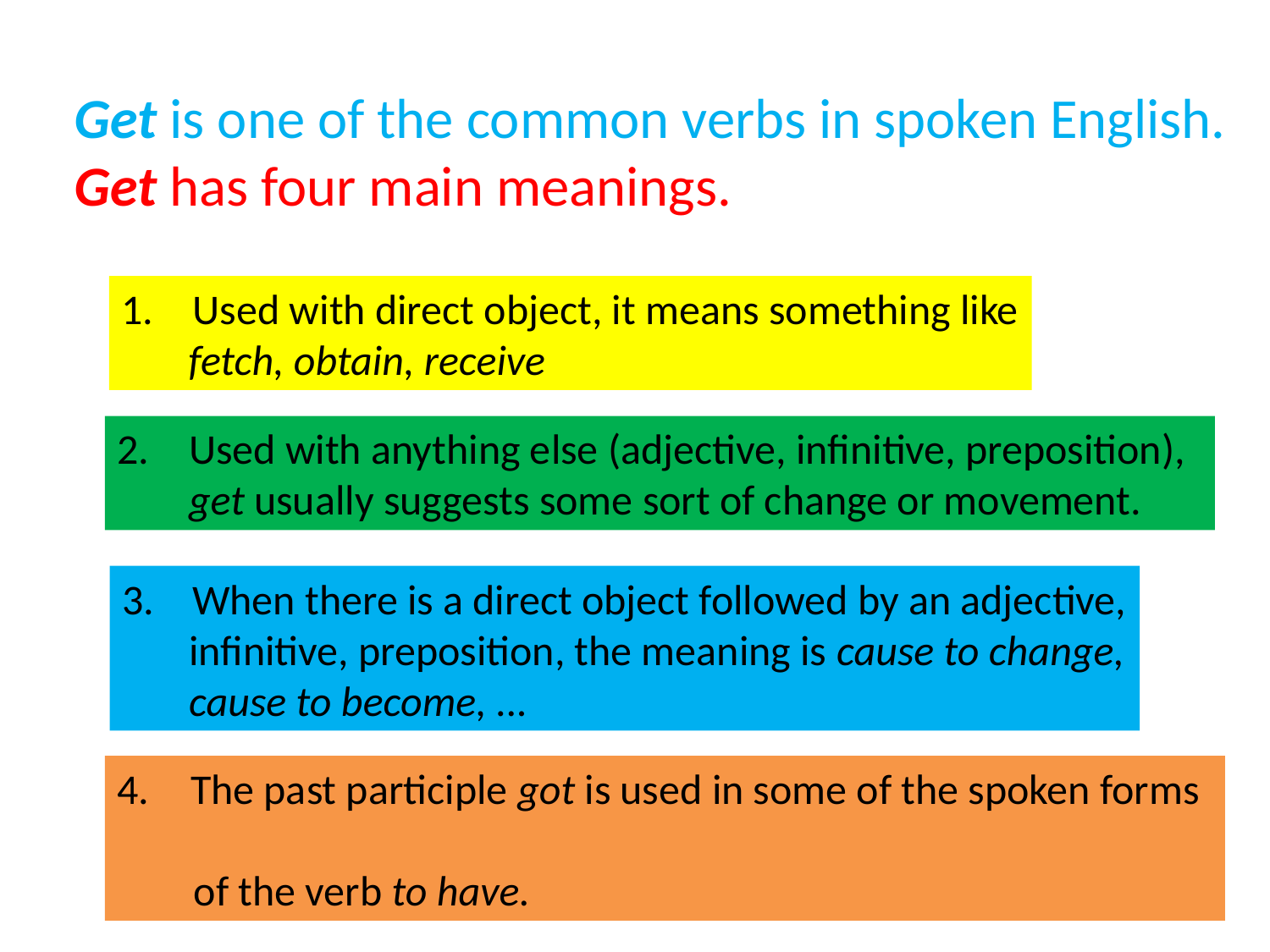

Get is one of the common verbs in spoken English.
Get has four main meanings.
Used with direct object, it means something like
       fetch, obtain, receive
Used with anything else (adjective, infinitive, preposition), get usually suggests some sort of change or movement.
3.    When there is a direct object followed by an adjective,
       infinitive, preposition, the meaning is cause to change,
       cause to become, ...
 The past participle got is used in some of the spoken forms
        of the verb to have.